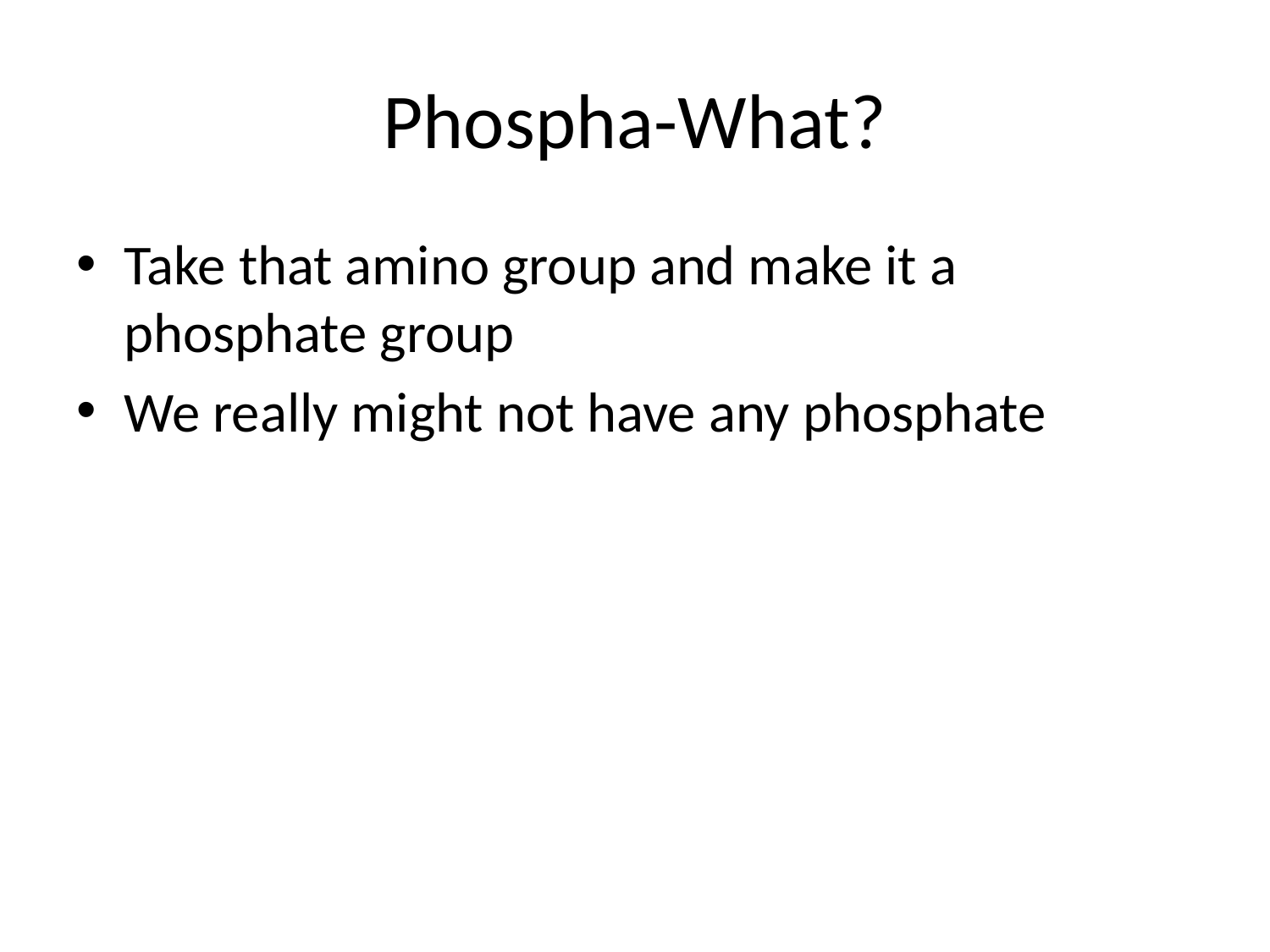

# Phospha-What?
Take that amino group and make it a phosphate group
We really might not have any phosphate